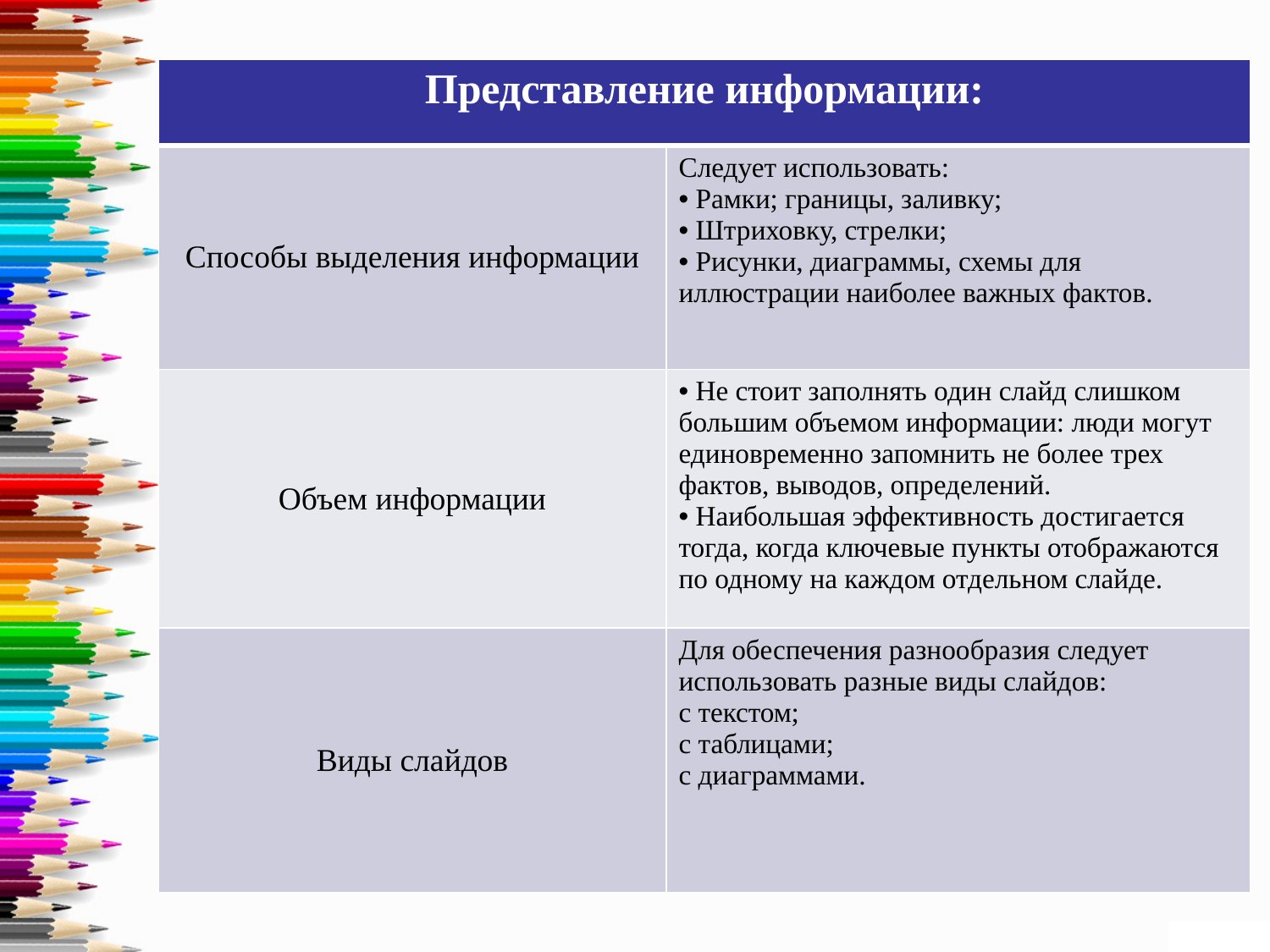

| Представление информации: |  |
| --- | --- |
| Способы выделения информации | Следует использовать: Рамки; границы, заливку; Штриховку, стрелки; Рисунки, диаграммы, схемы для иллюстрации наиболее важных фактов. |
| Объем информации | Не стоит заполнять один слайд слишком большим объемом информации: люди могут единовременно запомнить не более трех фактов, выводов, определений. Наибольшая эффективность достигается тогда, когда ключевые пункты отображаются по одному на каждом отдельном слайде. |
| Виды слайдов | Для обеспечения разнообразия следует использовать разные виды слайдов: с текстом; с таблицами; с диаграммами. |